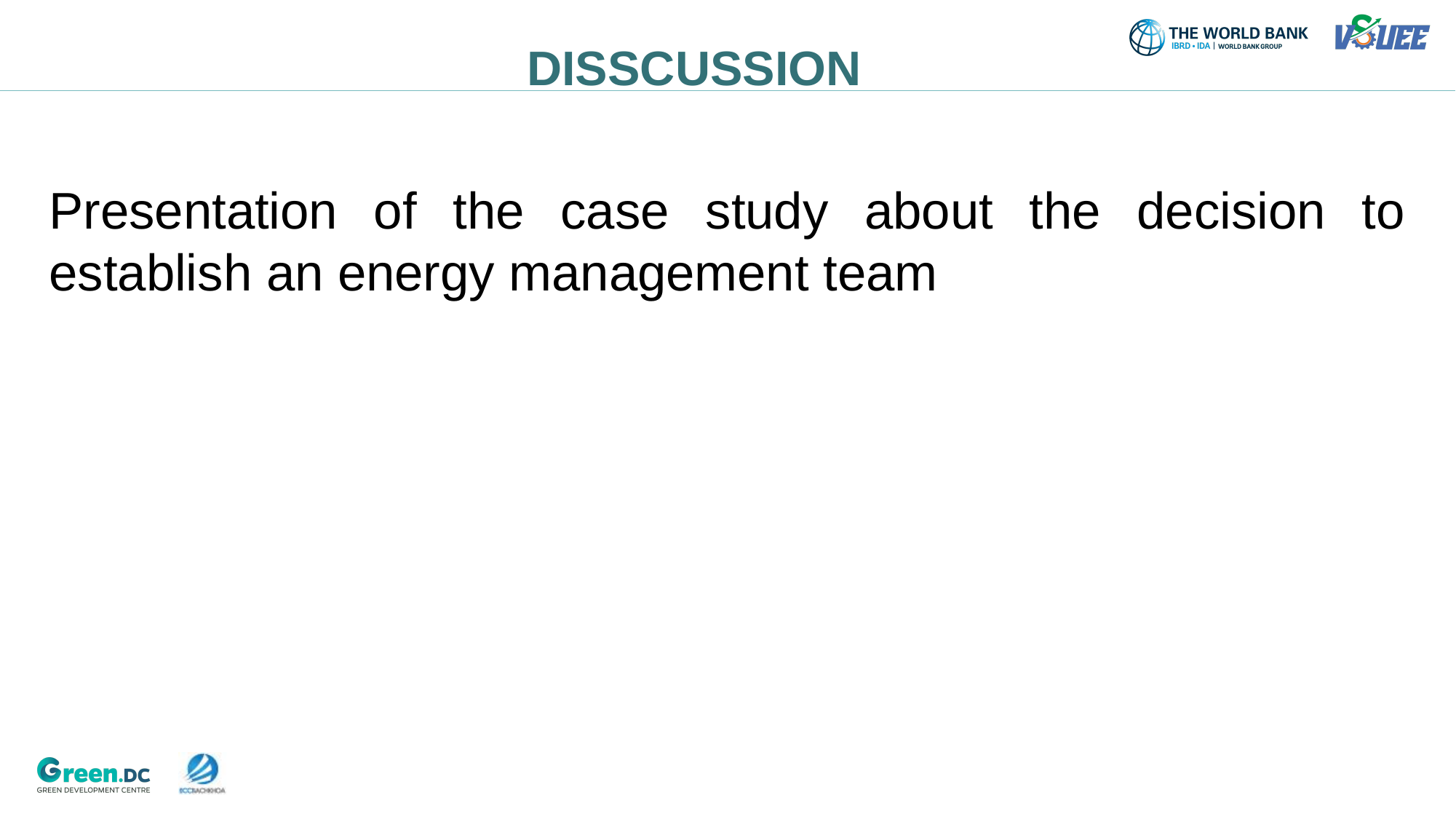

DISSCUSSION
# Presentation of the case study about the decision to establish an energy management team